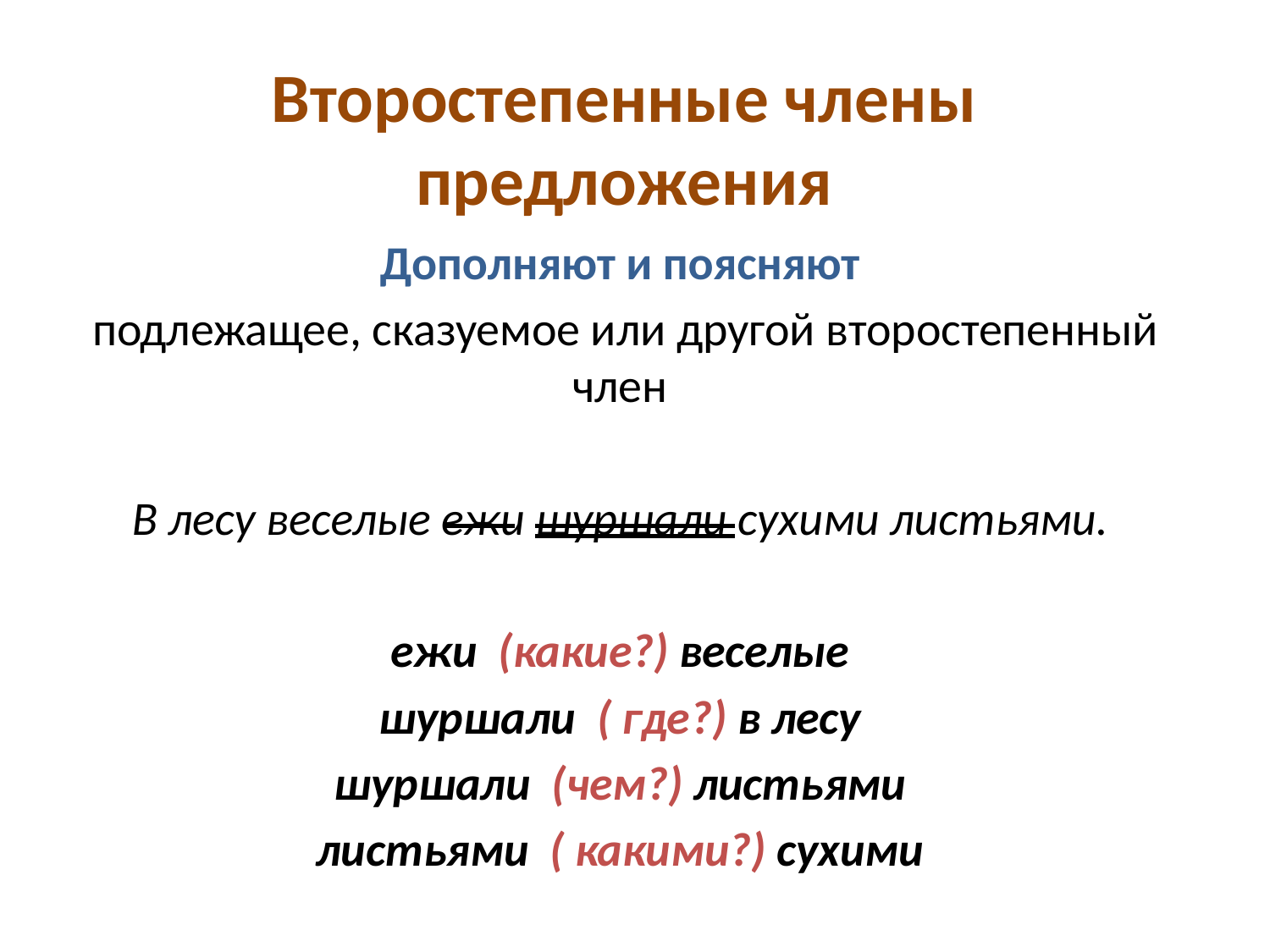

# Второстепенные члены предложения
Дополняют и поясняют
 подлежащее, сказуемое или другой второстепенный член

В лесу веселые ежи шуршали сухими листьями.

ежи  (какие?) веселые
шуршали  ( где?) в лесу
шуршали  (чем?) листьями
листьями  ( какими?) сухими